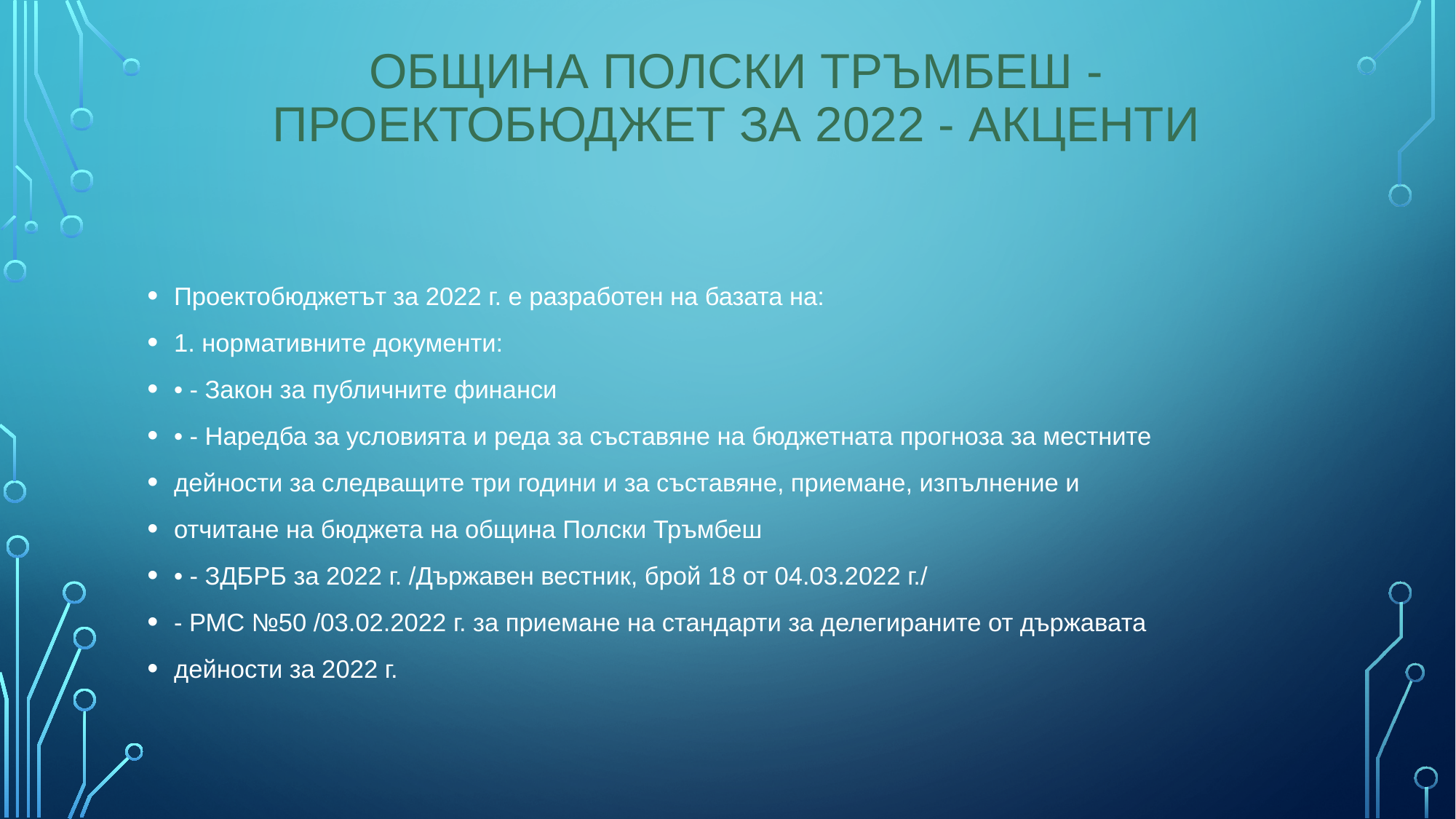

# Община полски тръмбеш -ПРОЕКТОБЮДЖЕТ ЗА 2022 - акценти
Проектобюджетът за 2022 г. е разработен на базата на:
1. нормативните документи:
• - Закон за публичните финанси
• - Наредба за условията и реда за съставяне на бюджетната прогноза за местните
дейности за следващите три години и за съставяне, приемане, изпълнение и
отчитане на бюджета на община Полски Тръмбеш
• - ЗДБРБ за 2022 г. /Държавен вестник, брой 18 от 04.03.2022 г./
- РМС №50 /03.02.2022 г. за приемане на стандарти за делегираните от държавата
дейности за 2022 г.